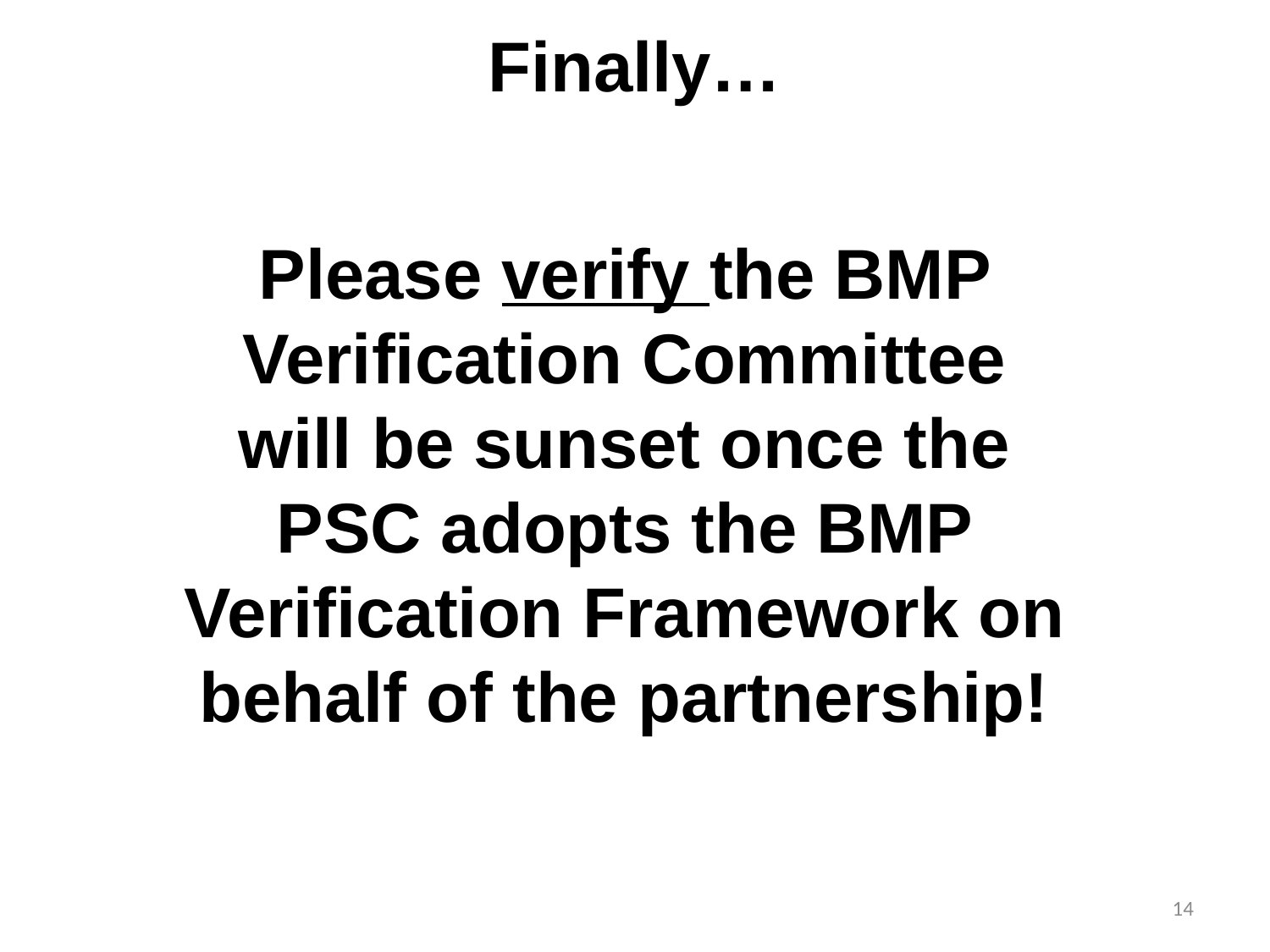

# Finally…
Please verify the BMP Verification Committee will be sunset once the PSC adopts the BMP Verification Framework on behalf of the partnership!
14